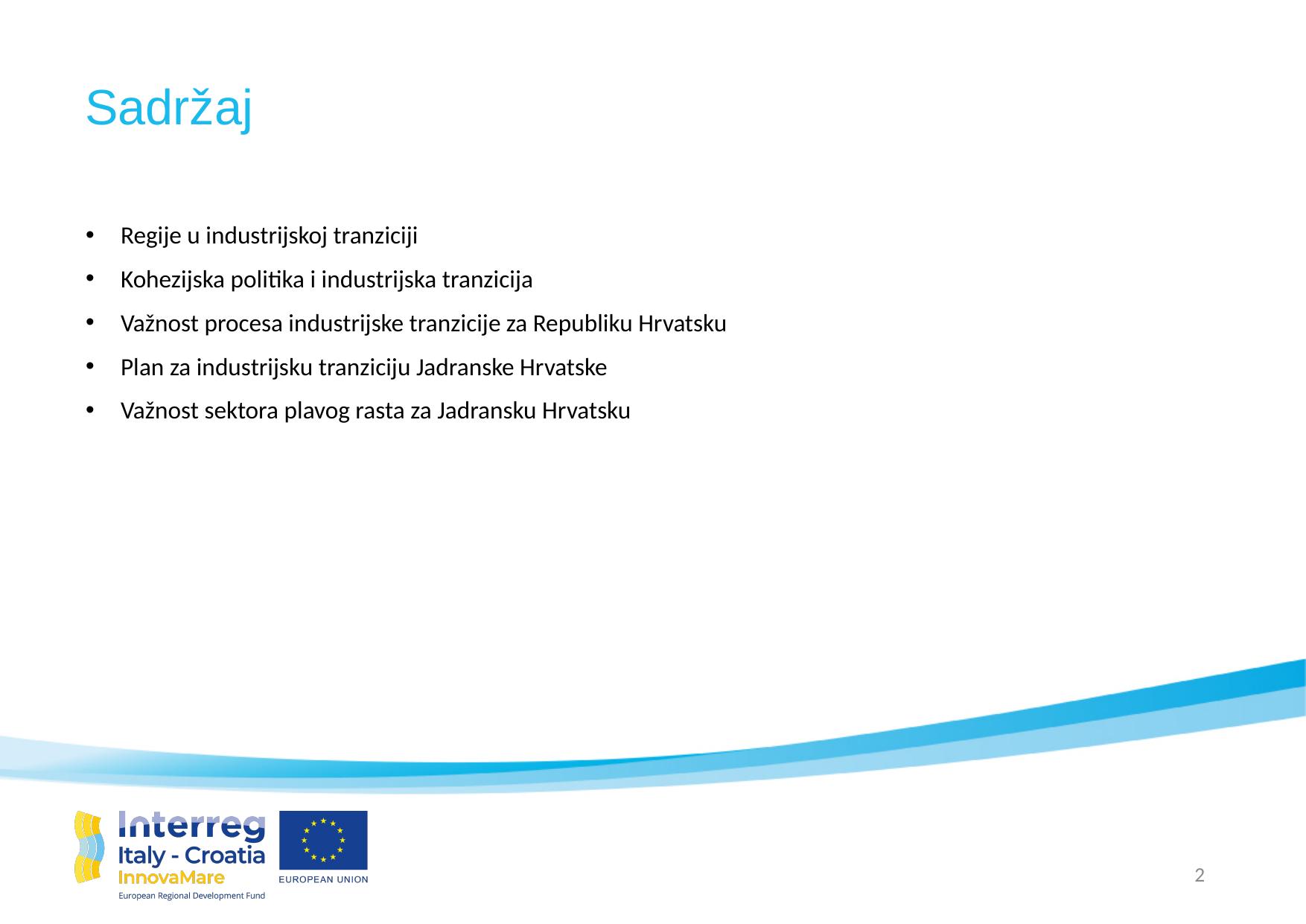

# Sadržaj
Regije u industrijskoj tranziciji
Kohezijska politika i industrijska tranzicija
Važnost procesa industrijske tranzicije za Republiku Hrvatsku
Plan za industrijsku tranziciju Jadranske Hrvatske
Važnost sektora plavog rasta za Jadransku Hrvatsku

2